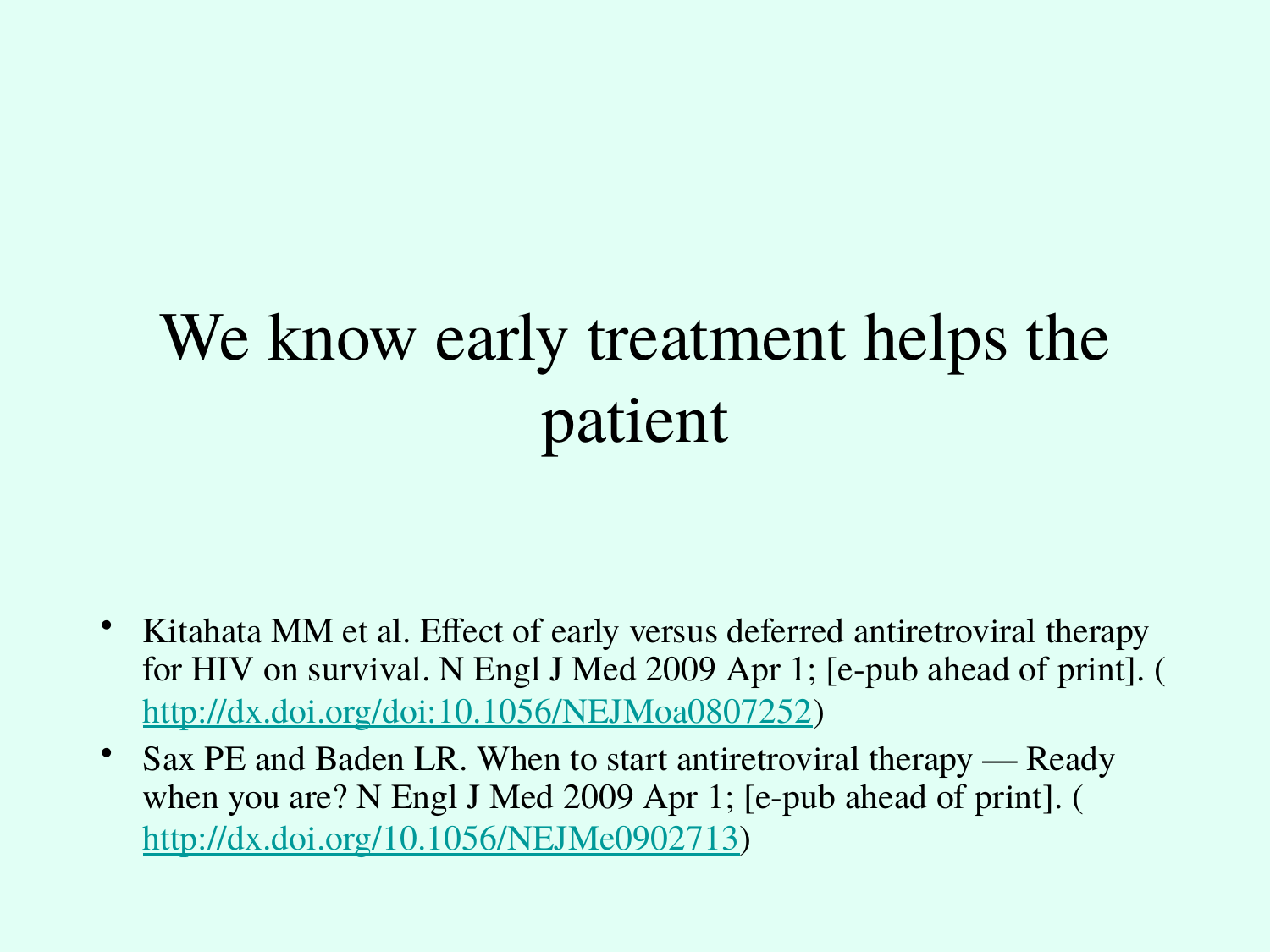

Kitahata MM et al. Effect of early versus deferred antiretroviral therapy for HIV on survival. N Engl J Med 2009 Apr 1; [e-pub ahead of print]. (http://dx.doi.org/doi:10.1056/NEJMoa0807252)
Sax PE and Baden LR. When to start antiretroviral therapy — Ready when you are? N Engl J Med 2009 Apr 1; [e-pub ahead of print]. (http://dx.doi.org/10.1056/NEJMe0902713)
# We know early treatment helps the patient